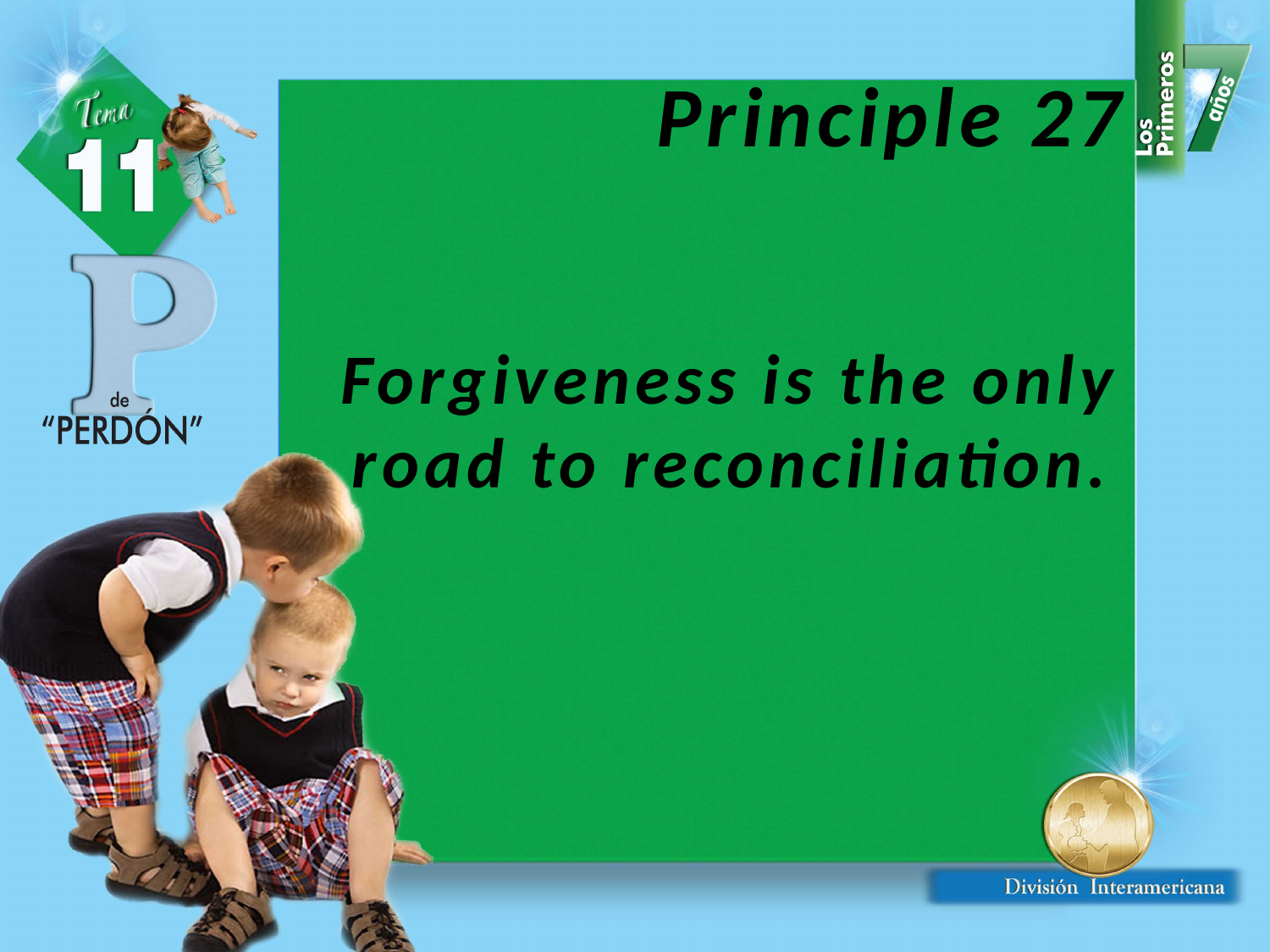

Principle 27

Forgiveness is the only road to reconciliation.